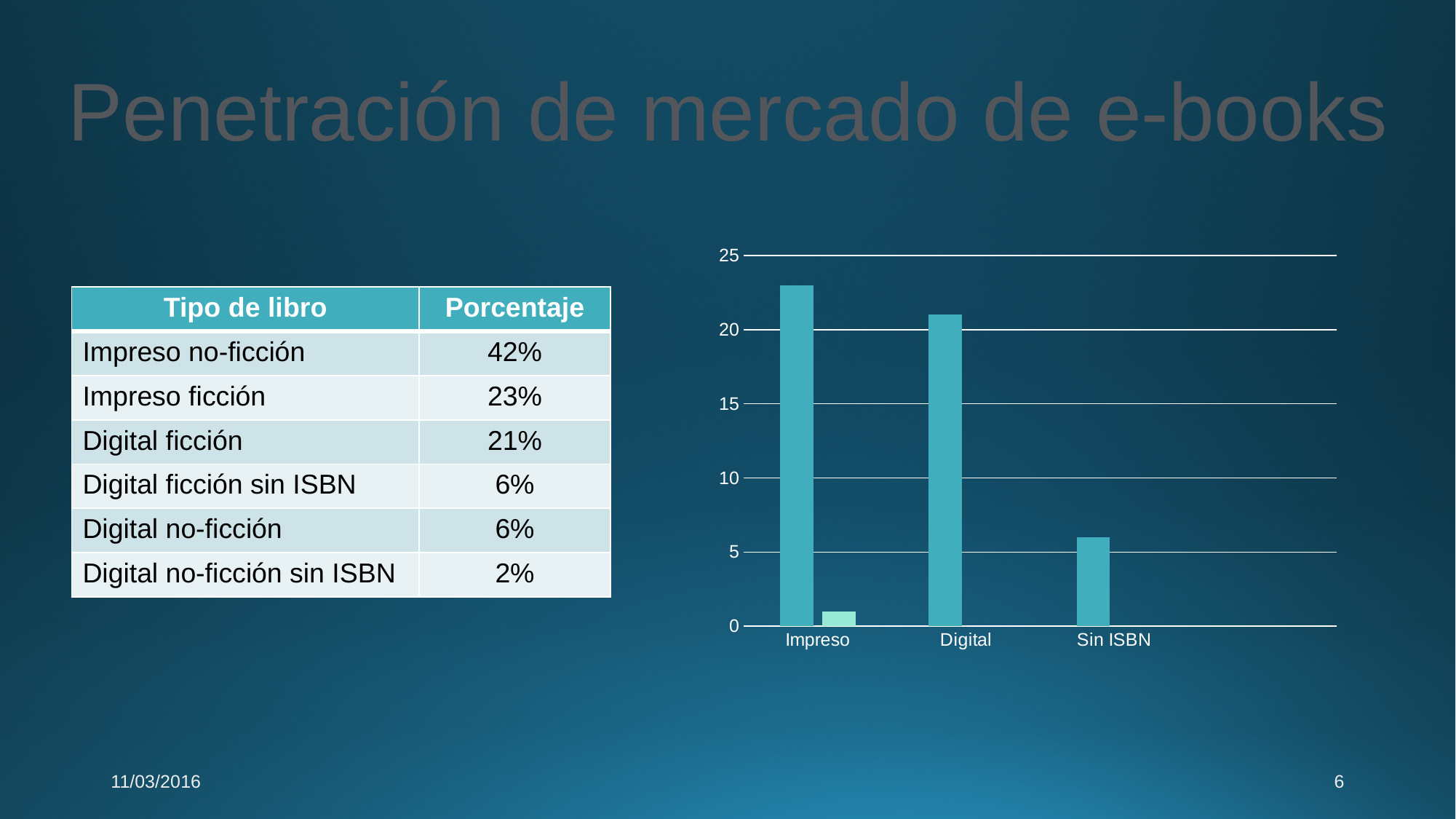

Penetración de mercado de e-books

[unsupported chart]

| Tipo de libro | Porcentaje |
| --- | --- |
| Impreso no-ficción | 42% |
| Impreso ficción | 23% |
| Digital ficción | 21% |
| Digital ficción sin ISBN | 6% |
| Digital no-ficción | 6% |
| Digital no-ficción sin ISBN | 2% |
11/03/2016

6